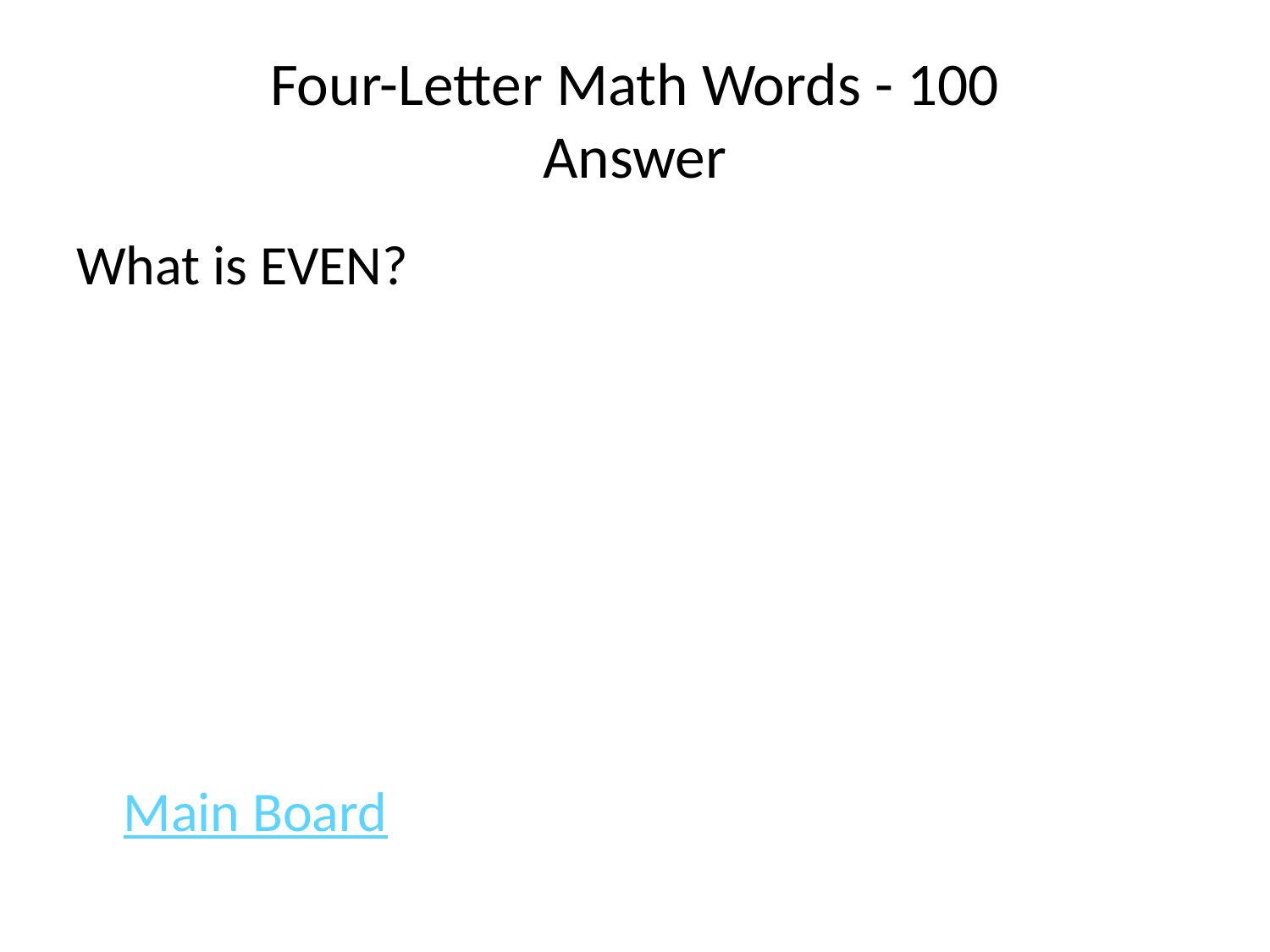

# Four-Letter Math Words - 100 Answer
What is EVEN?

							Main Board